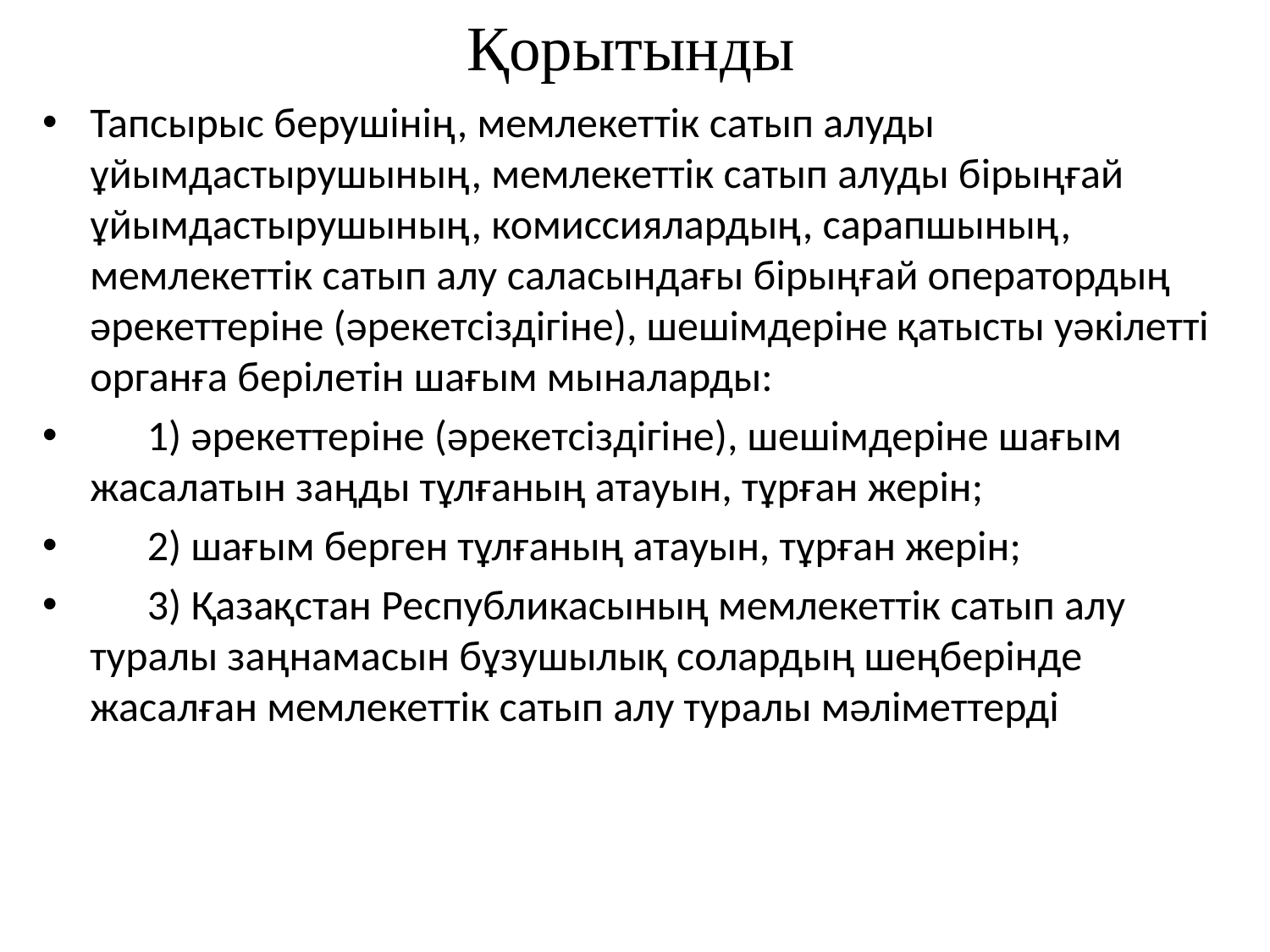

# Қорытынды
Тапсырыс берушінің, мемлекеттік сатып алуды ұйымдастырушының, мемлекеттік сатып алуды бірыңғай ұйымдастырушының, комиссиялардың, сарапшының, мемлекеттік сатып алу саласындағы бірыңғай оператордың әрекеттеріне (әрекетсіздігіне), шешімдеріне қатысты уәкілетті органға берілетін шағым мыналарды:
      1) әрекеттеріне (әрекетсіздігіне), шешімдеріне шағым жасалатын заңды тұлғаның атауын, тұрған жерін;
      2) шағым берген тұлғаның атауын, тұрған жерін;
      3) Қазақстан Республикасының мемлекеттік сатып алу туралы заңнамасын бұзушылық солардың шеңберінде жасалған мемлекеттік сатып алу туралы мәліметтерді